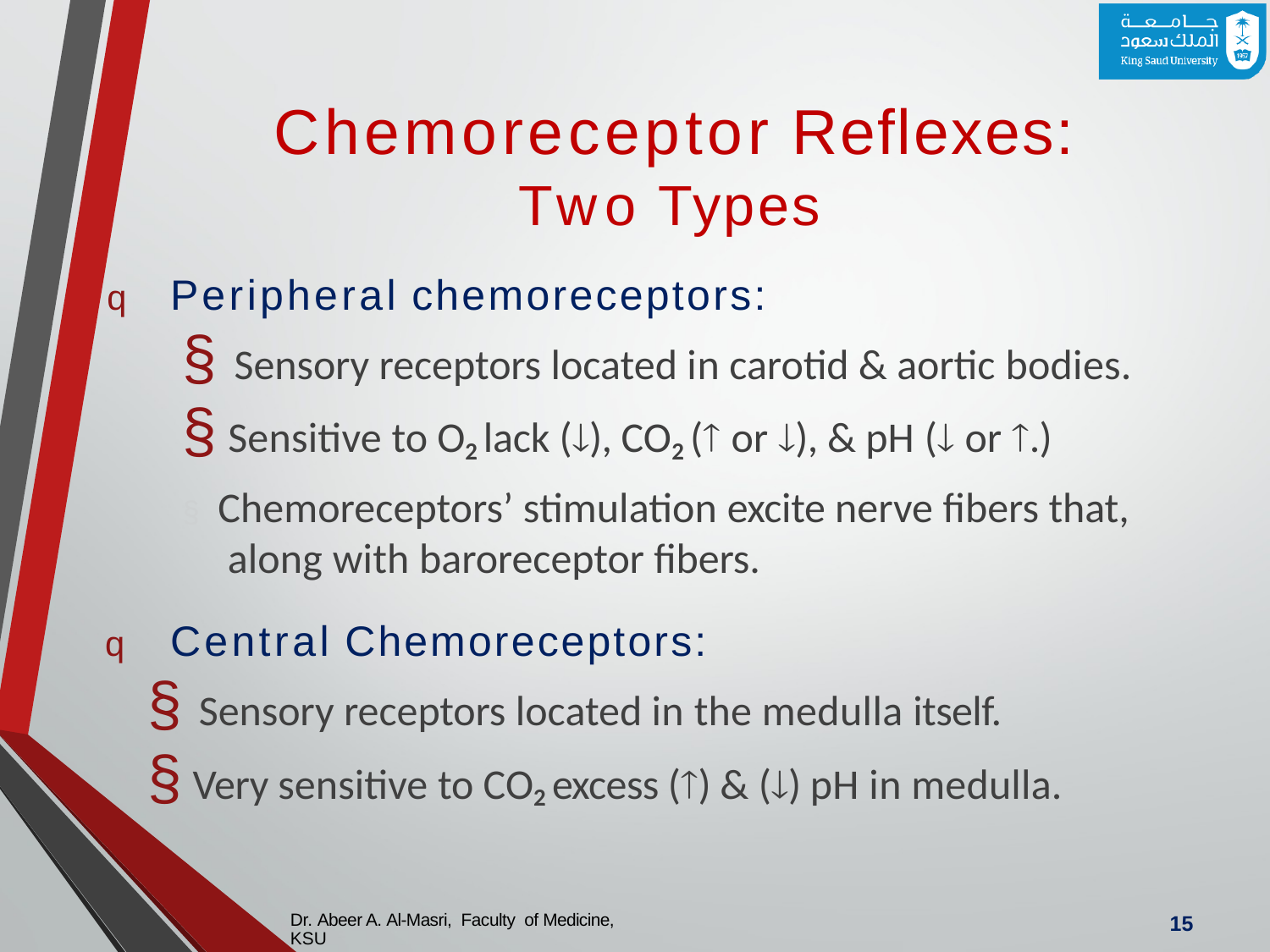

# Chemoreceptor Reflexes:
Two Types
q	Peripheral chemoreceptors:
§ Sensory receptors located in carotid & aortic bodies.
§ Sensitive to O2 lack (↓), CO2 (↑ or ↓), & pH (↓ or ↑.)
§	Chemoreceptors’ stimulation excite nerve fibers that,  along with baroreceptor fibers.
q	Central Chemoreceptors:
§ Sensory receptors located in the medulla itself.
§ Very sensitive to CO2 excess (↑) & (↓) pH in medulla.

15
Dr. Abeer A. Al-Masri,  Faculty  of Medicine,   KSU